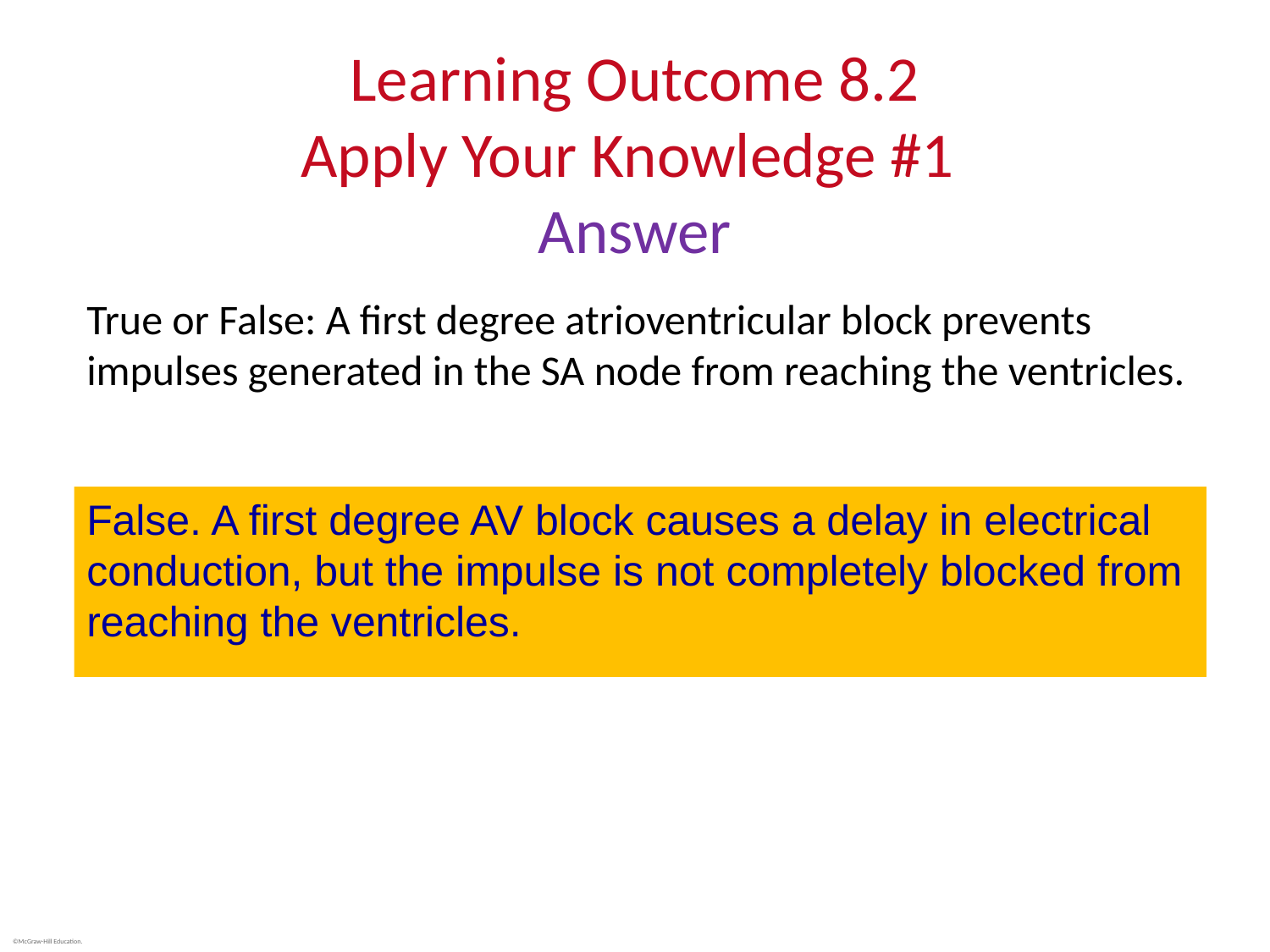

# Learning Outcome 8.2 Apply Your Knowledge #1 Answer
True or False: A first degree atrioventricular block prevents impulses generated in the SA node from reaching the ventricles.
False. A first degree AV block causes a delay in electrical conduction, but the impulse is not completely blocked from reaching the ventricles.